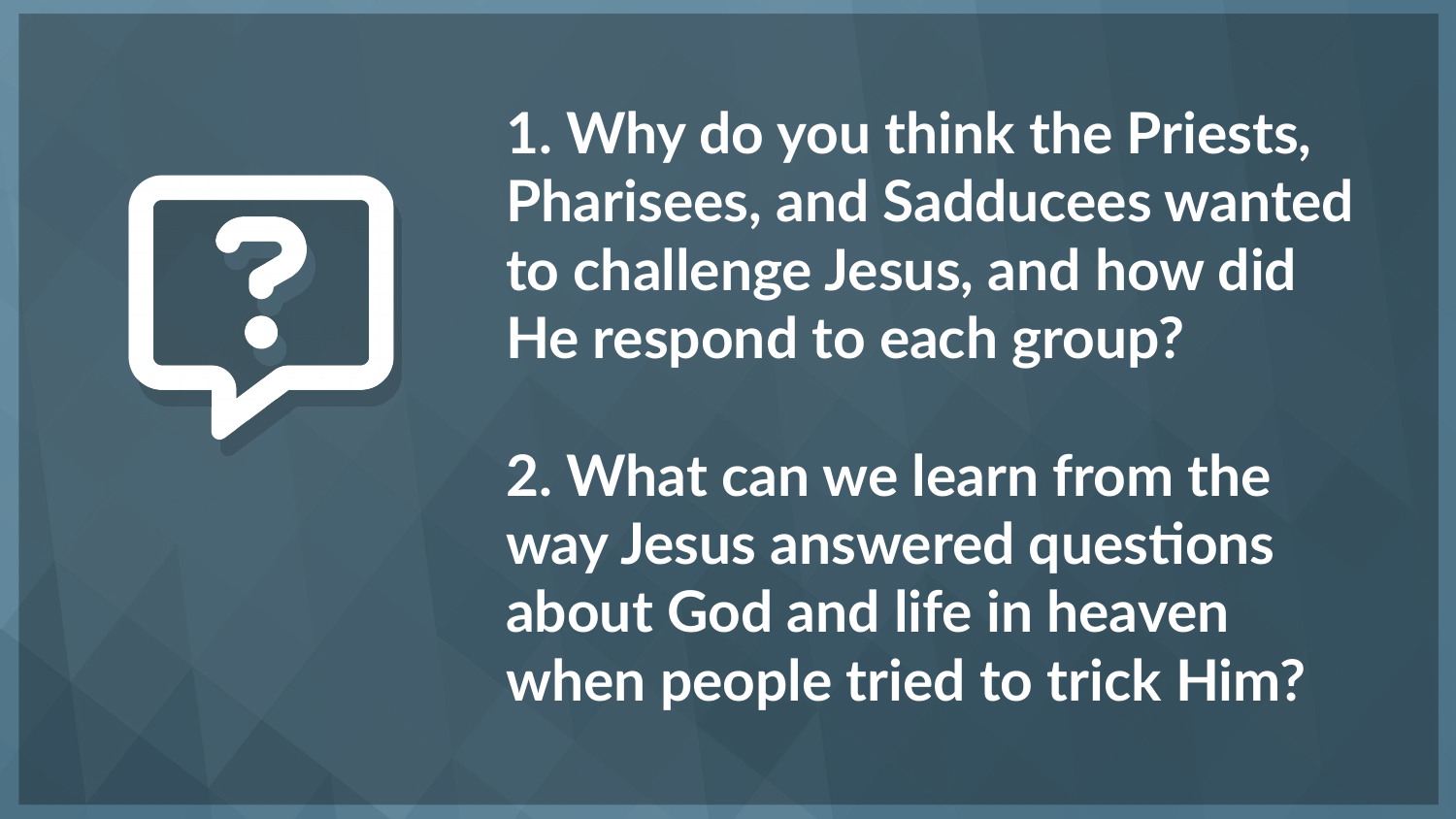

# 1. Why do you think the Priests, Pharisees, and Sadducees wanted to challenge Jesus, and how did He respond to each group? 2. What can we learn from the way Jesus answered questions about God and life in heaven when people tried to trick Him?